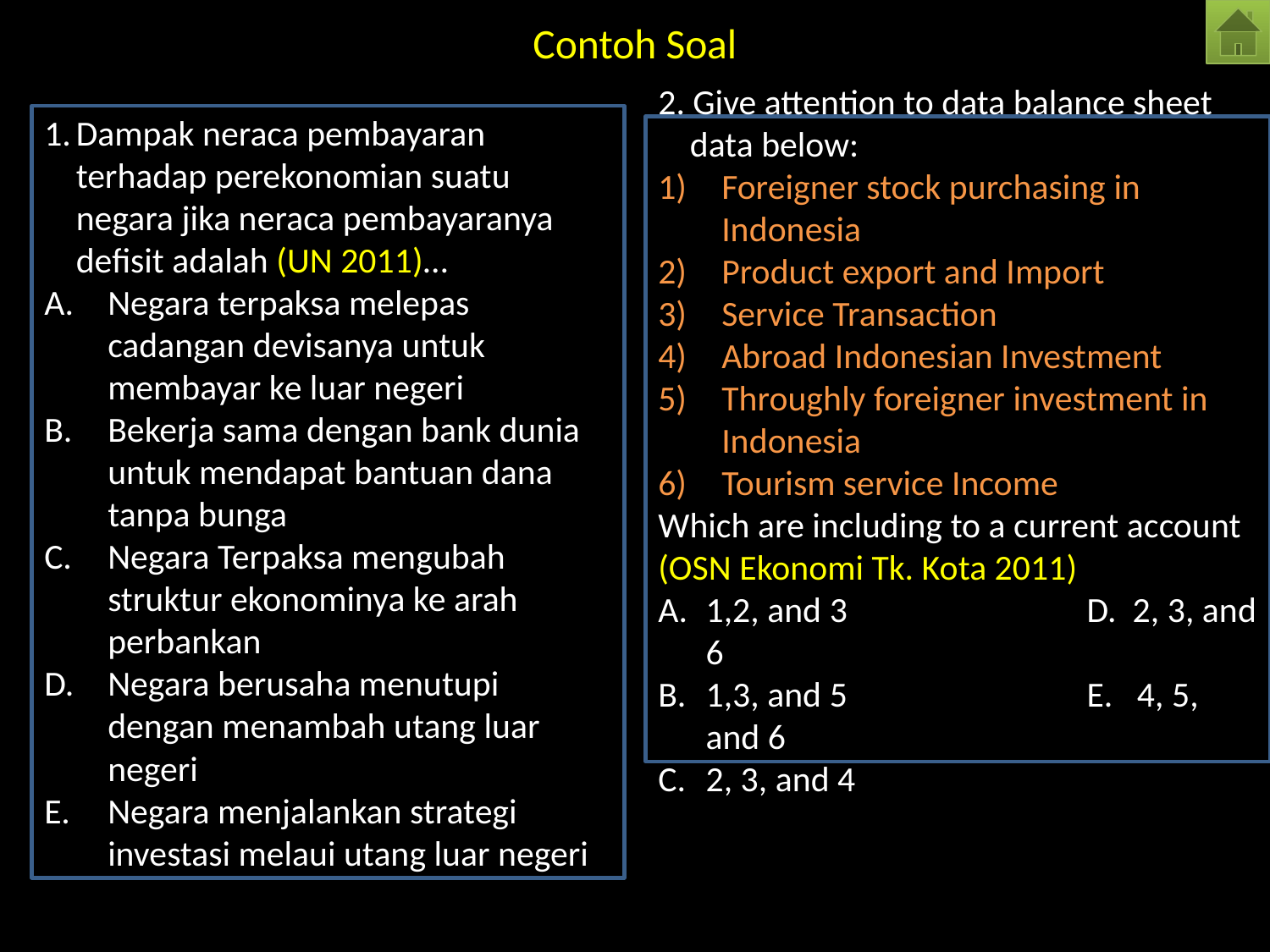

# Contoh Soal
Dampak neraca pembayaran terhadap perekonomian suatu negara jika neraca pembayaranya defisit adalah (UN 2011)…
Negara terpaksa melepas cadangan devisanya untuk membayar ke luar negeri
Bekerja sama dengan bank dunia untuk mendapat bantuan dana tanpa bunga
Negara Terpaksa mengubah struktur ekonominya ke arah perbankan
Negara berusaha menutupi dengan menambah utang luar negeri
Negara menjalankan strategi investasi melaui utang luar negeri
2. Give attention to data balance sheet data below:
Foreigner stock purchasing in Indonesia
Product export and Import
Service Transaction
Abroad Indonesian Investment
Throughly foreigner investment in Indonesia
Tourism service Income
Which are including to a current account (OSN Ekonomi Tk. Kota 2011)
1,2, and 3		D.  2, 3, and 6
1,3, and 5		E.   4, 5, and 6
2, 3, and 4